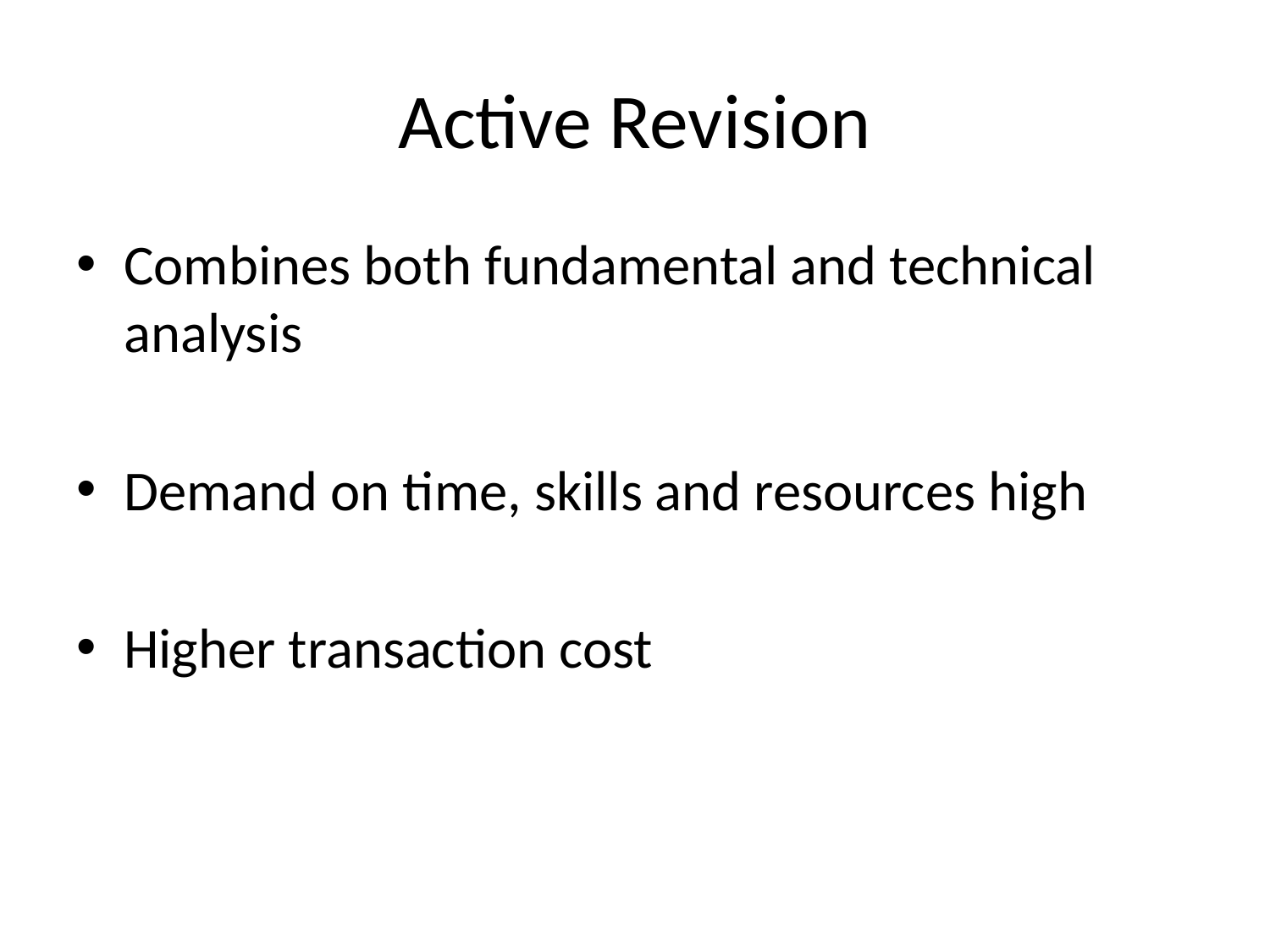

# Active Revision
Combines both fundamental and technical analysis

Demand on time, skills and resources high

Higher transaction cost